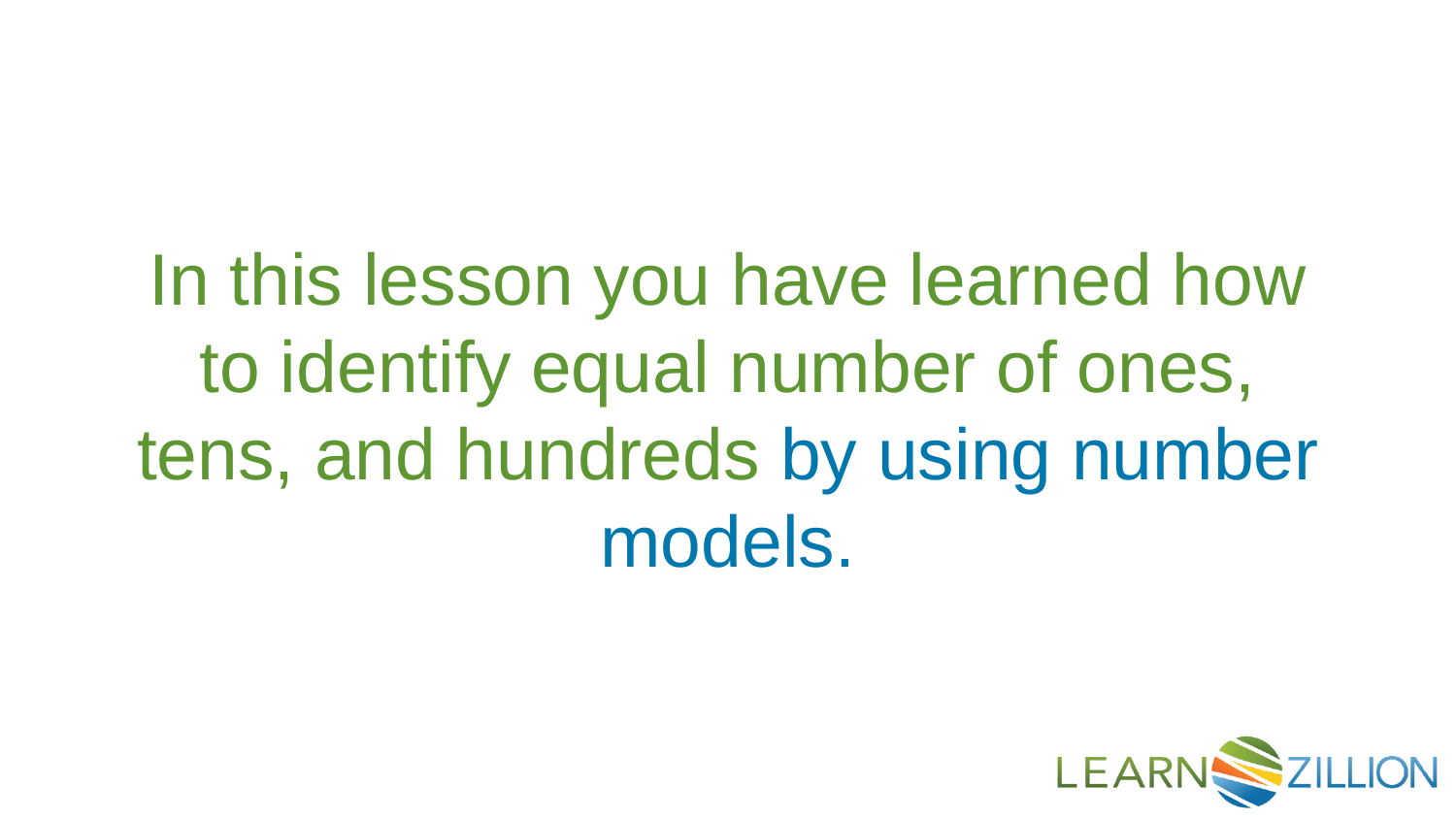

In this lesson you have learned how to identify equal number of ones, tens, and hundreds by using number models.